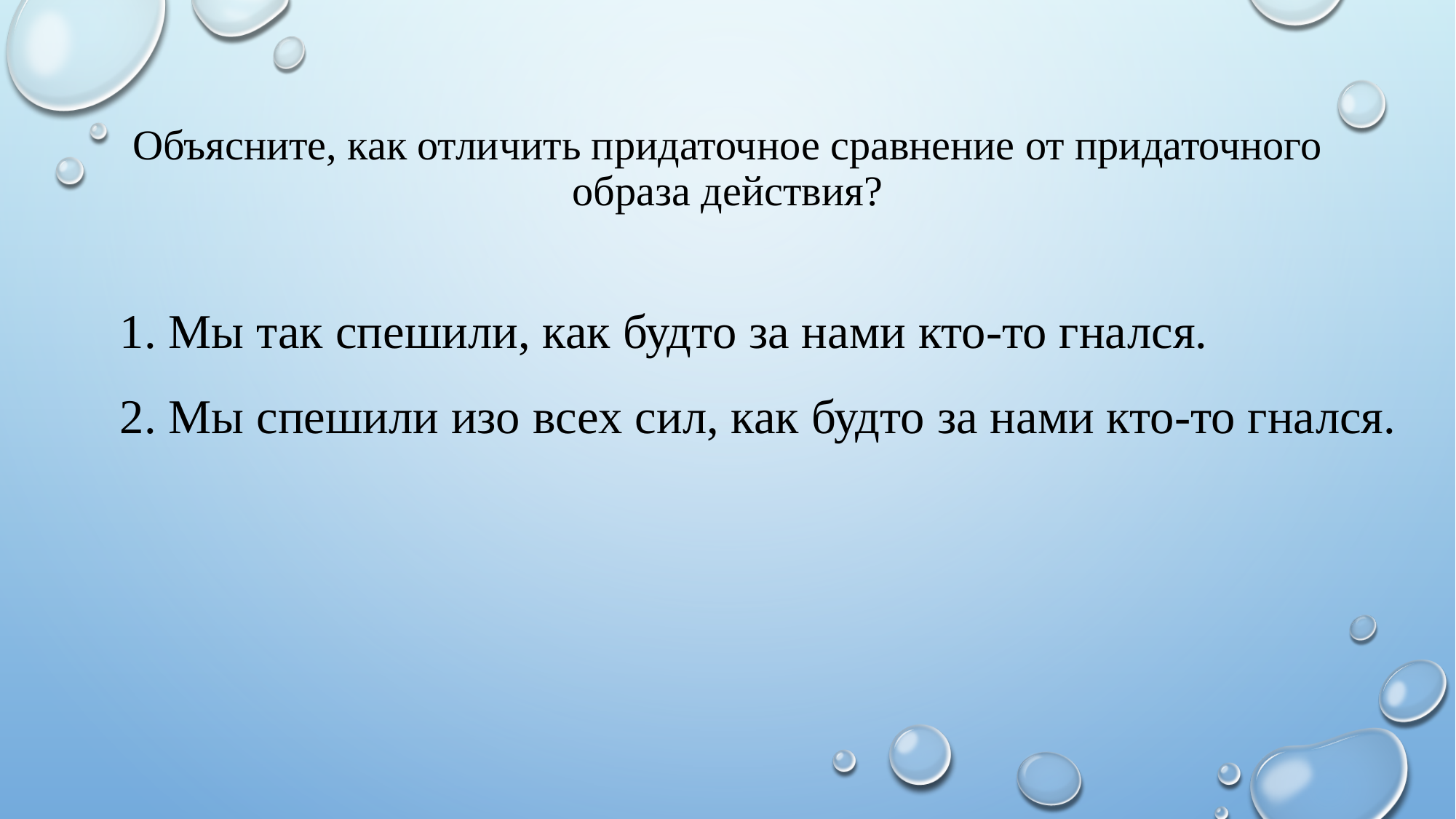

# Объясните, как отличить придаточное сравнение от придаточного образа действия?
1. Мы так спешили, как будто за нами кто-то гнался.
2. Мы спешили изо всех сил, как будто за нами кто-то гнался.